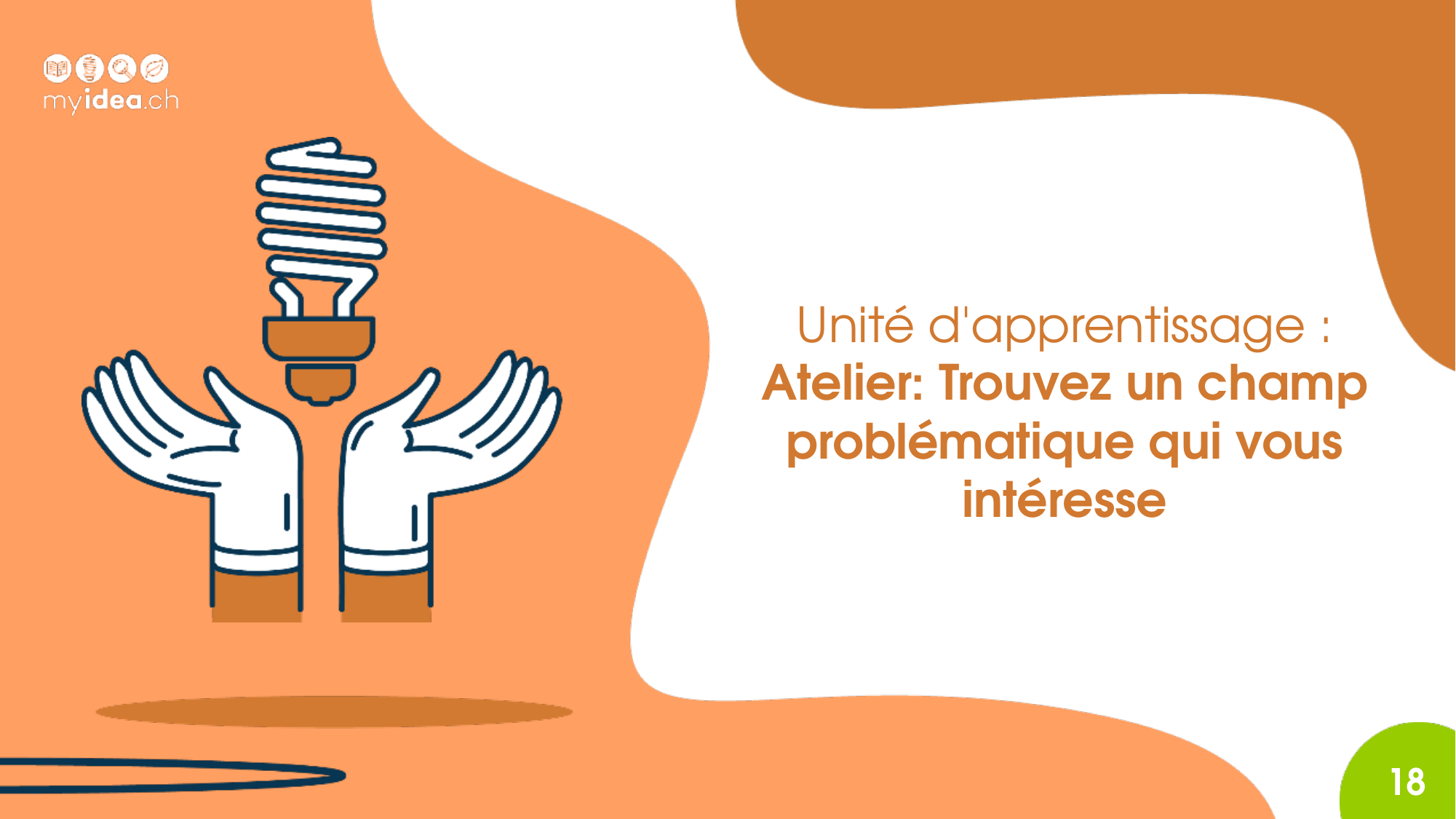

Unité d'apprentissage : Atelier: Trouvez un champ problématique qui vous intéresse
18